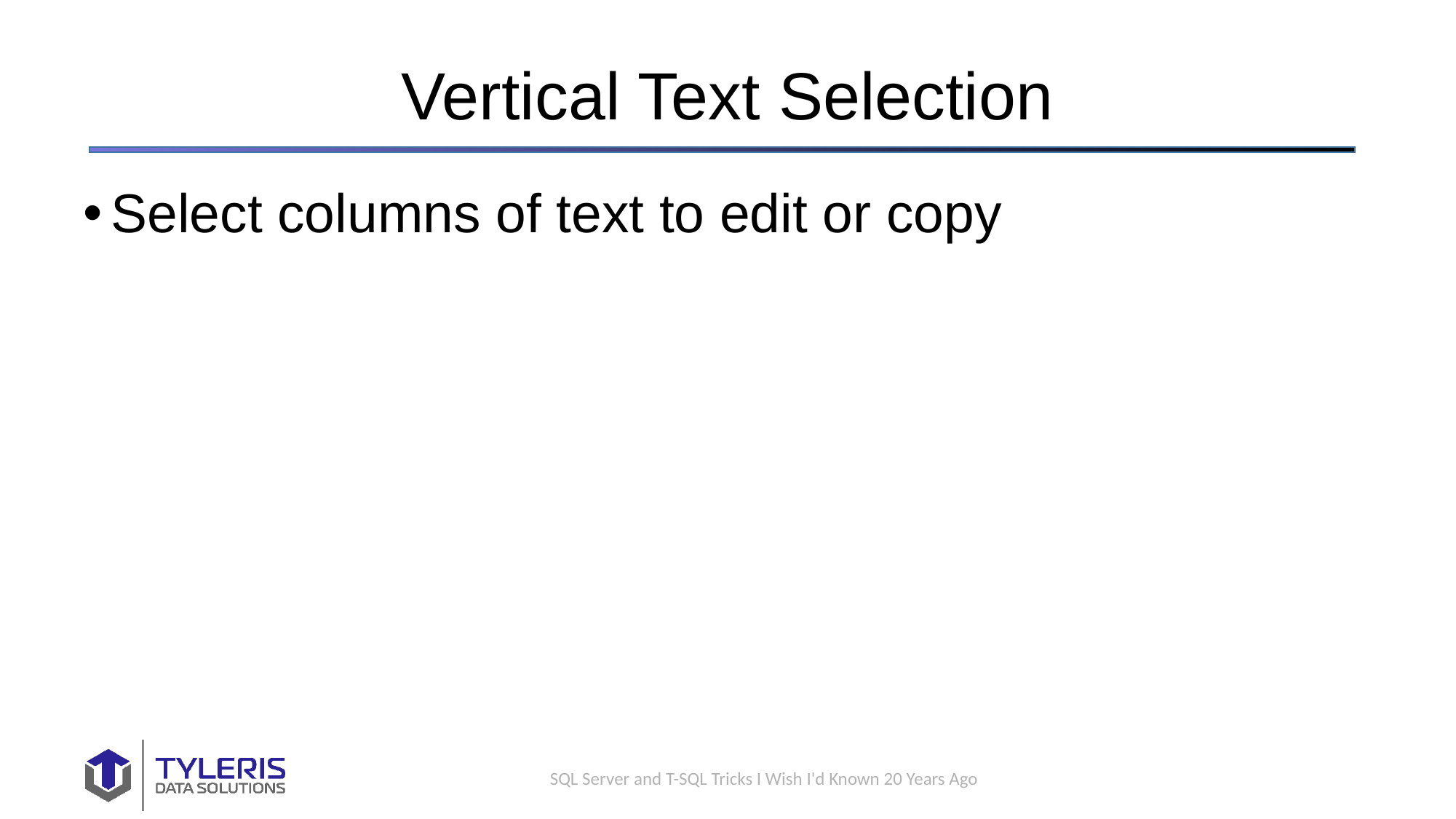

Vertical Text Selection

Select columns of text to edit or copy

SQL Server and T-SQL Tricks I Wish I'd Known 20 Years Ago